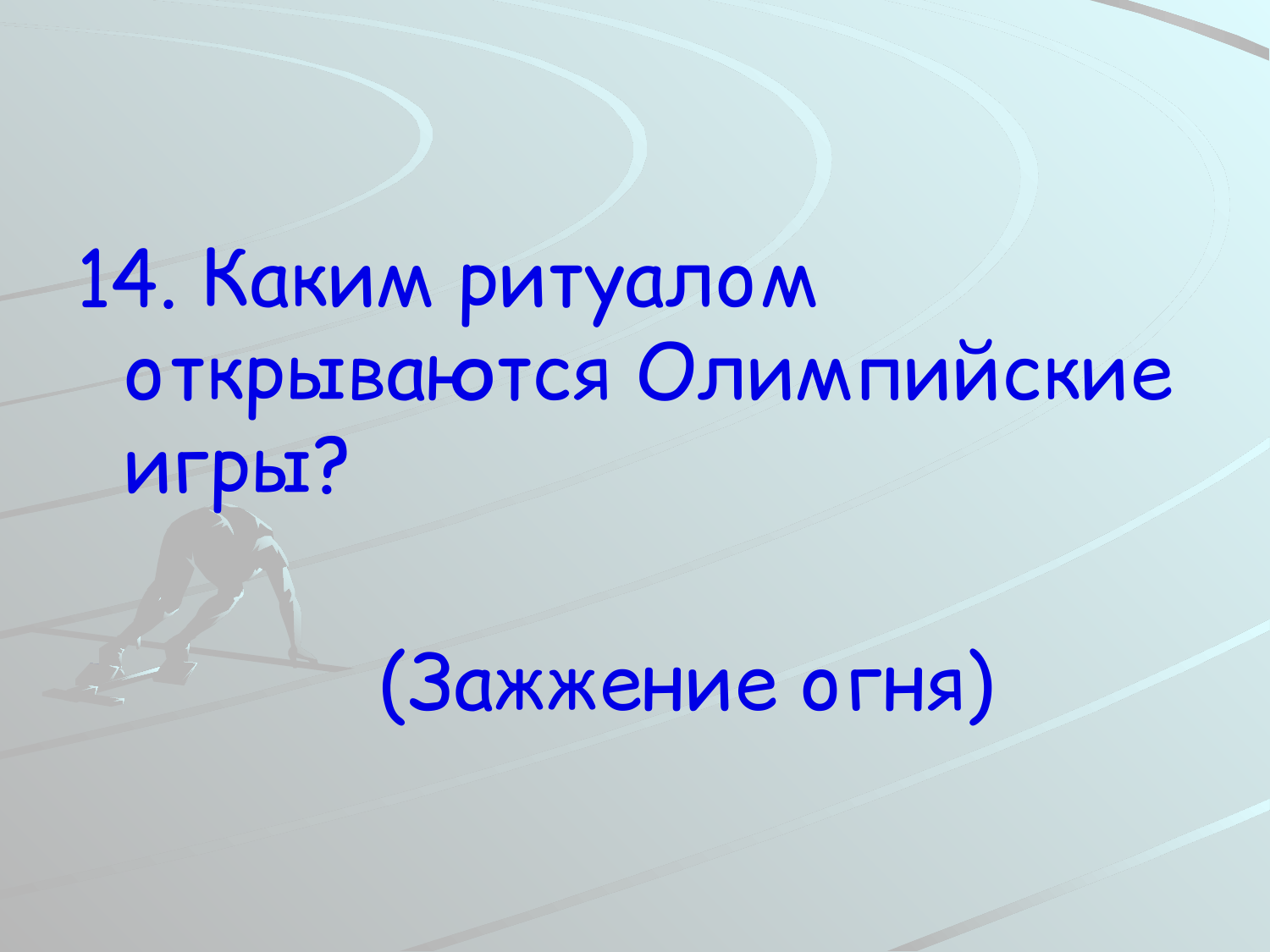

14. Каким ритуалом открываются Олимпийские игры?

             (Зажжение огня)